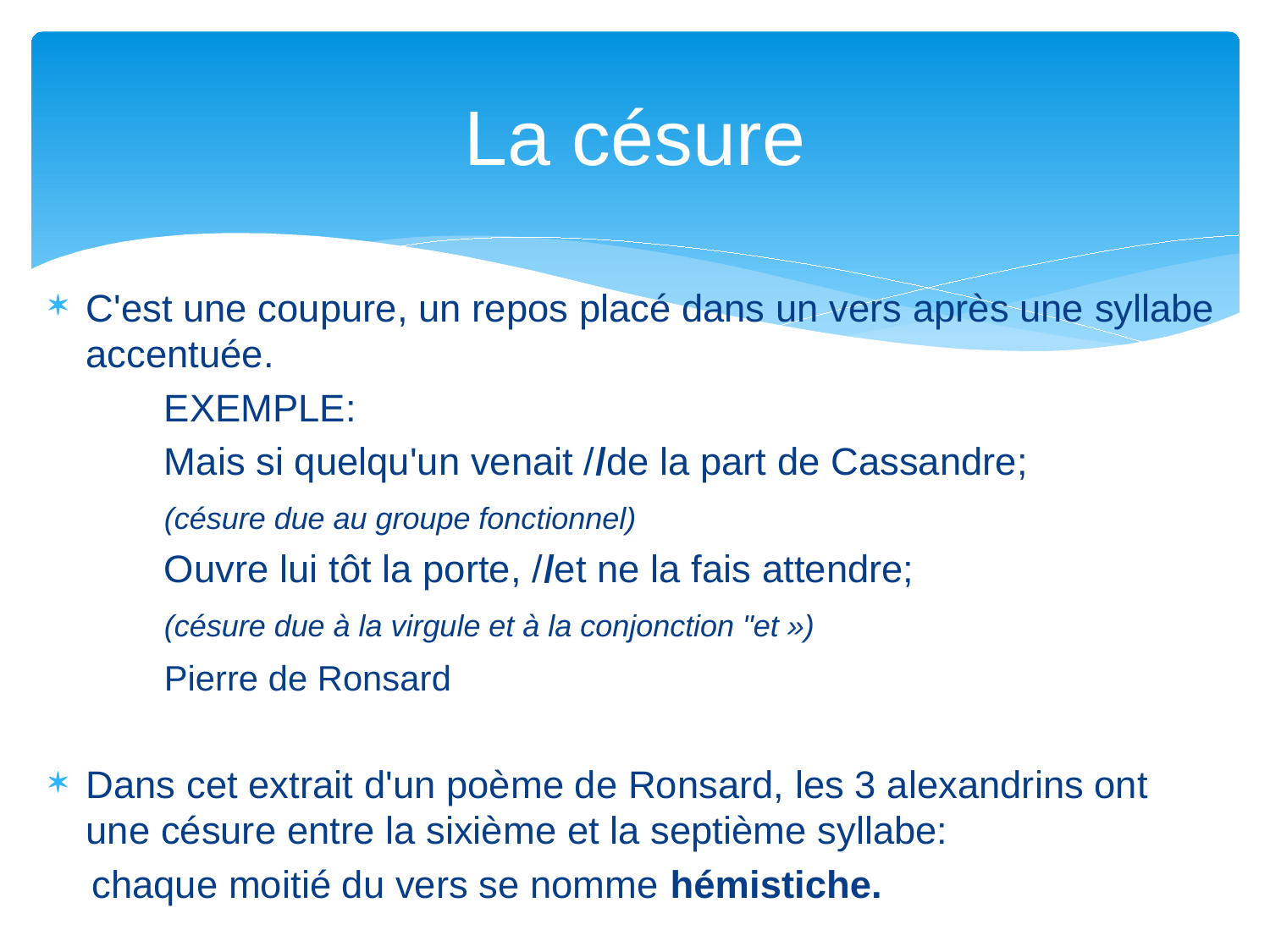

# La césure
C'est une coupure, un repos placé dans un vers après une syllabe accentuée.
	EXEMPLE:
	Mais si quelqu'un venait //de la part de Cassandre;
	(césure due au groupe fonctionnel)
	Ouvre lui tôt la porte, //et ne la fais attendre;
	(césure due à la virgule et à la conjonction "et »)
	Pierre de Ronsard

Dans cet extrait d'un poème de Ronsard, les 3 alexandrins ont une césure entre la sixième et la septième syllabe:
    chaque moitié du vers se nomme hémistiche.